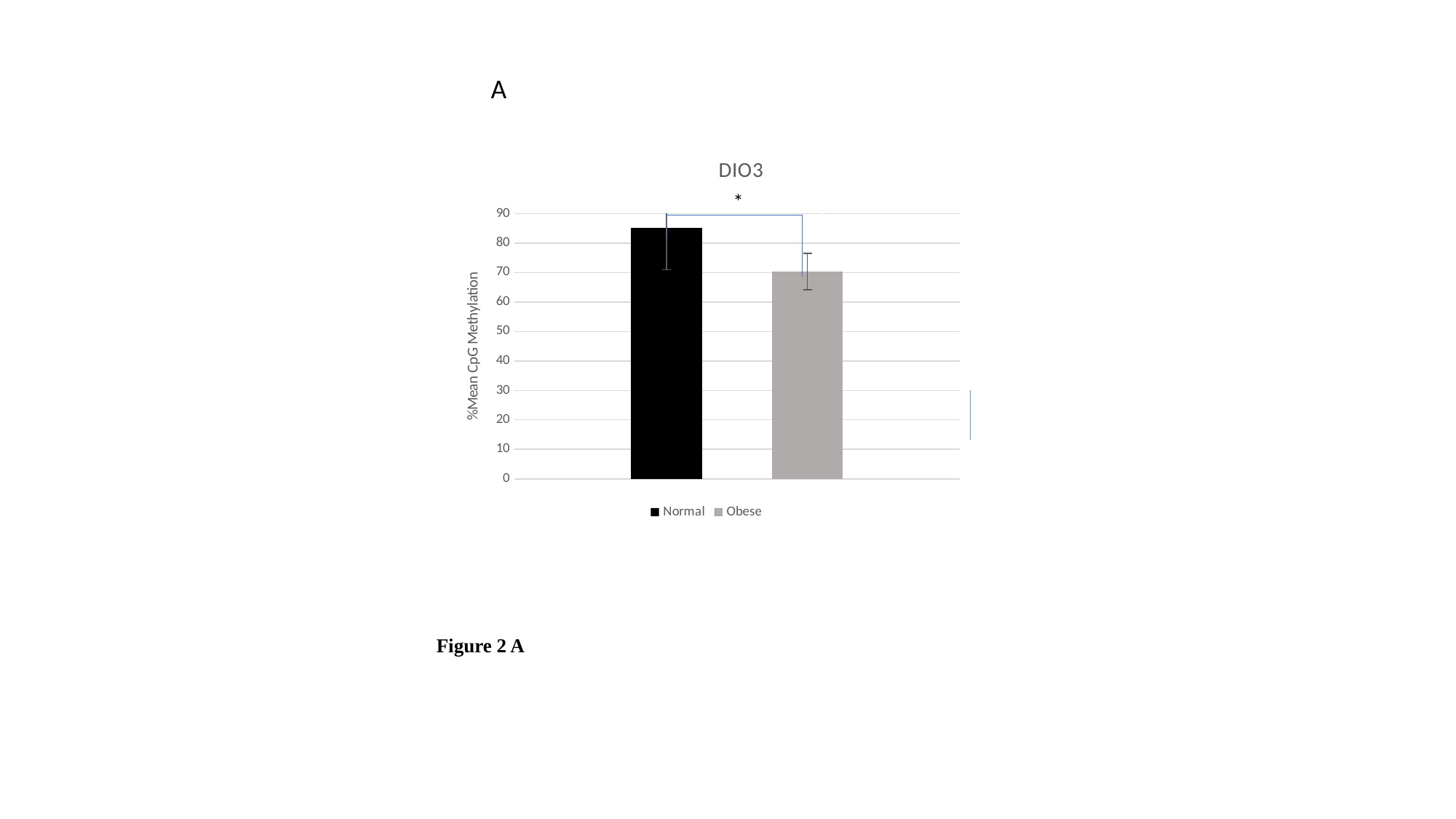

A

### Chart: DIO3

| Category | Normal | Obese |
|---|---|---|
# Figure 2 A